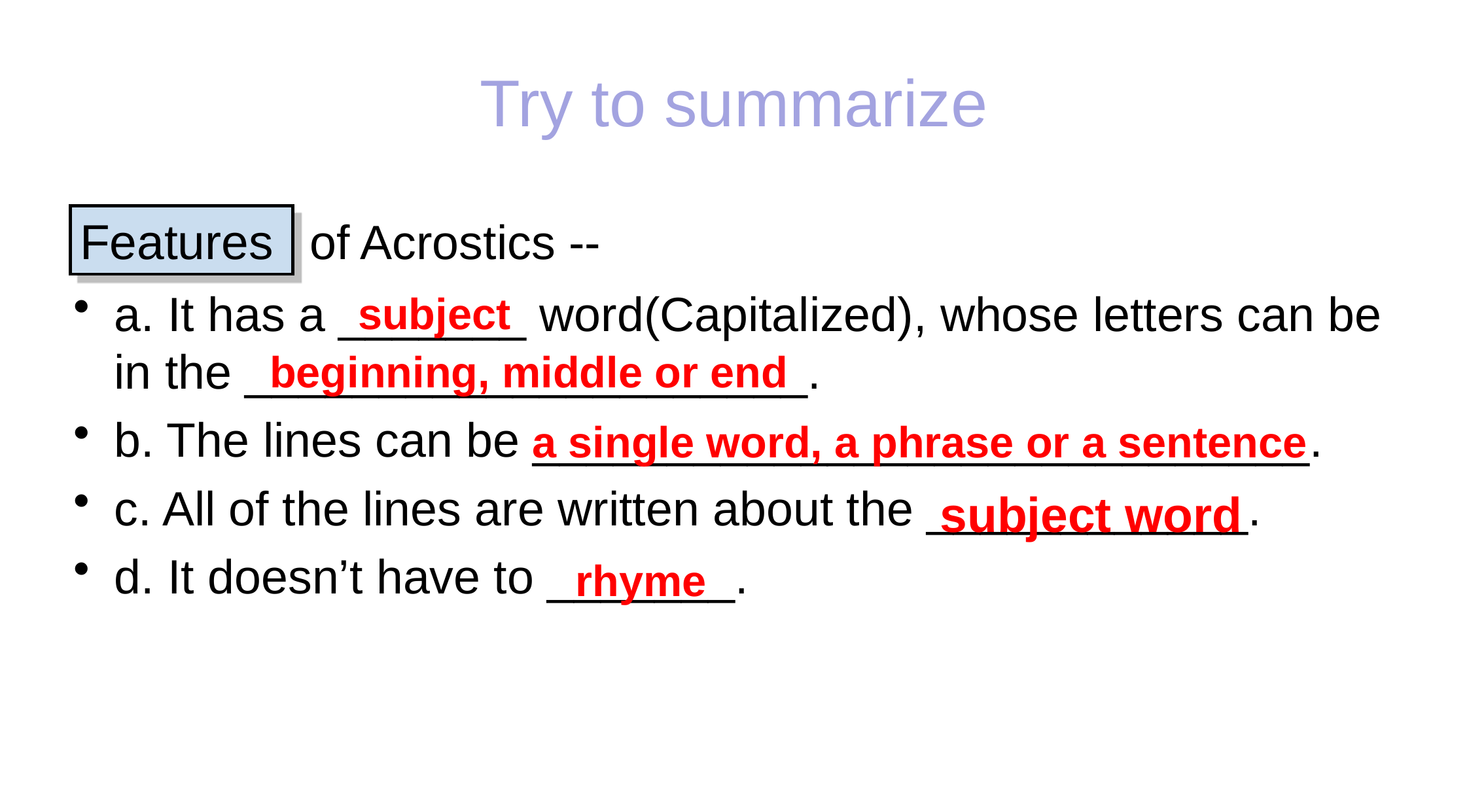

# Try to summarize
             of Acrostics --
a. It has a _______ word(Capitalized), whose letters can be in the _____________________.
b. The lines can be _____________________________.
c. All of the lines are written about the ____________.
d. It doesn’t have to _______.
Features
subject
beginning, middle or end
a single word, a phrase or a sentence
subject word
rhyme